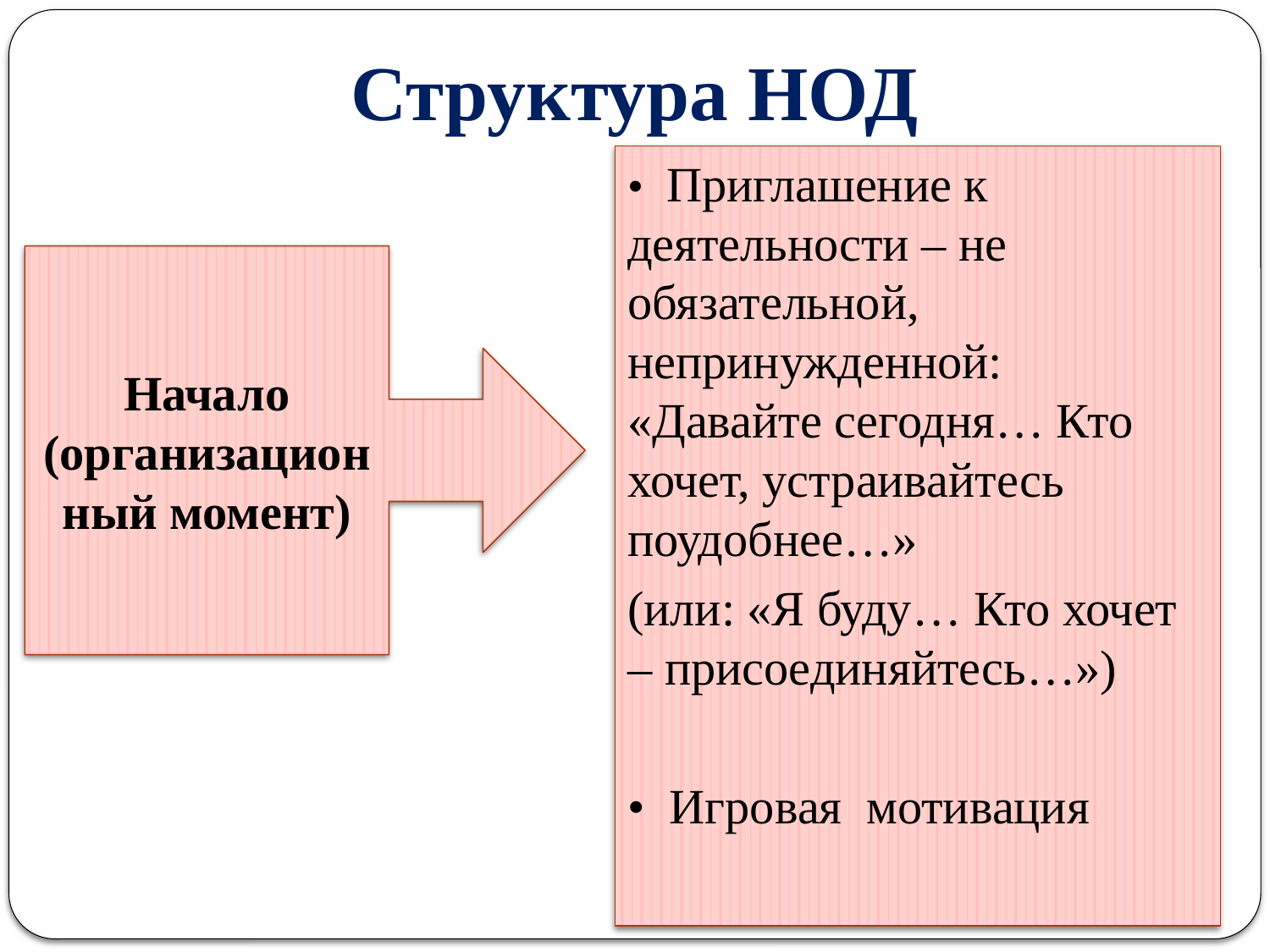

# Структура НОД
•  Приглашение к деятельности – не обязательной, непринужденной: «Давайте сегодня… Кто хочет, устраивайтесь поудобнее…»
(или: «Я буду… Кто хочет – присоединяйтесь…»)

•  Игровая  мотивация
Начало
(организационный момент)